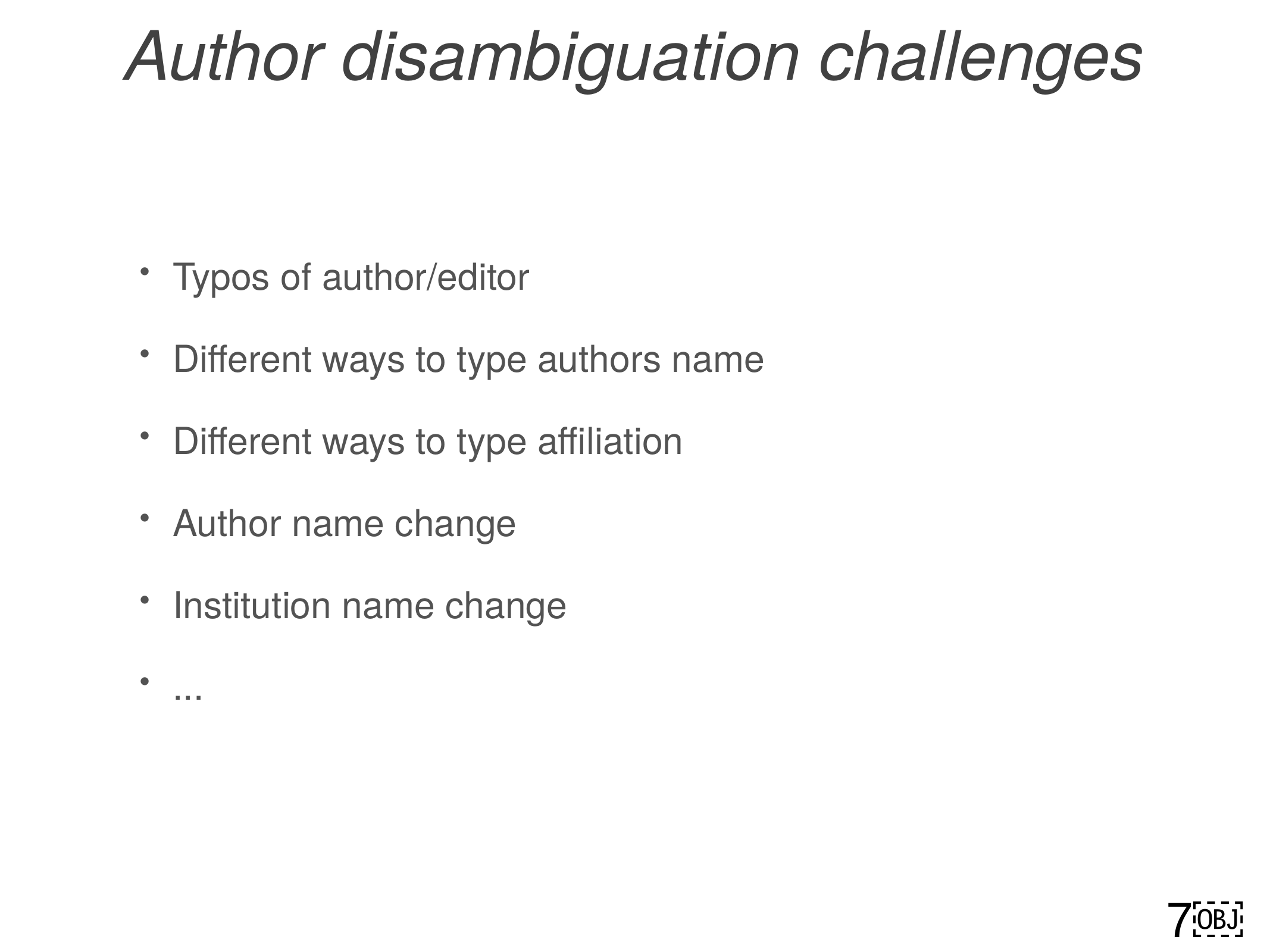

Author disambiguation challenges
Typos of author/editor
Different ways to type authors name
Different ways to type affiliation
Author name change
Institution name change
...
7￼